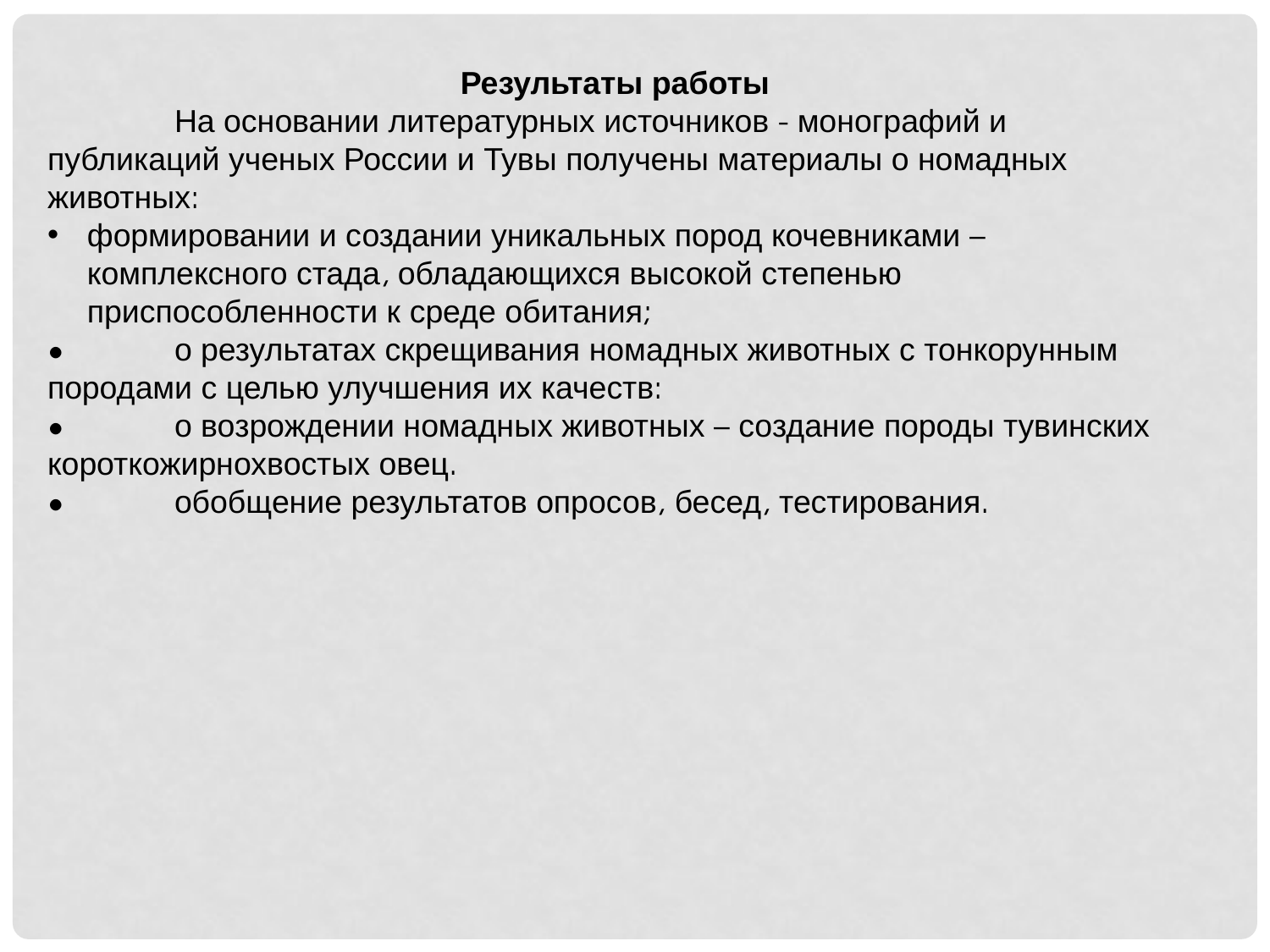

Результаты работы
	На основании литературных источников - монографий и публикаций ученых России и Тувы получены материалы о номадных животных:
формировании и создании уникальных пород кочевниками – комплексного стада, обладающихся высокой степенью приспособленности к среде обитания;
•	о результатах скрещивания номадных животных с тонкорунным породами с целью улучшения их качеств:
•	о возрождении номадных животных – создание породы тувинских короткожирнохвостых овец.
•	обобщение результатов опросов, бесед, тестирования.